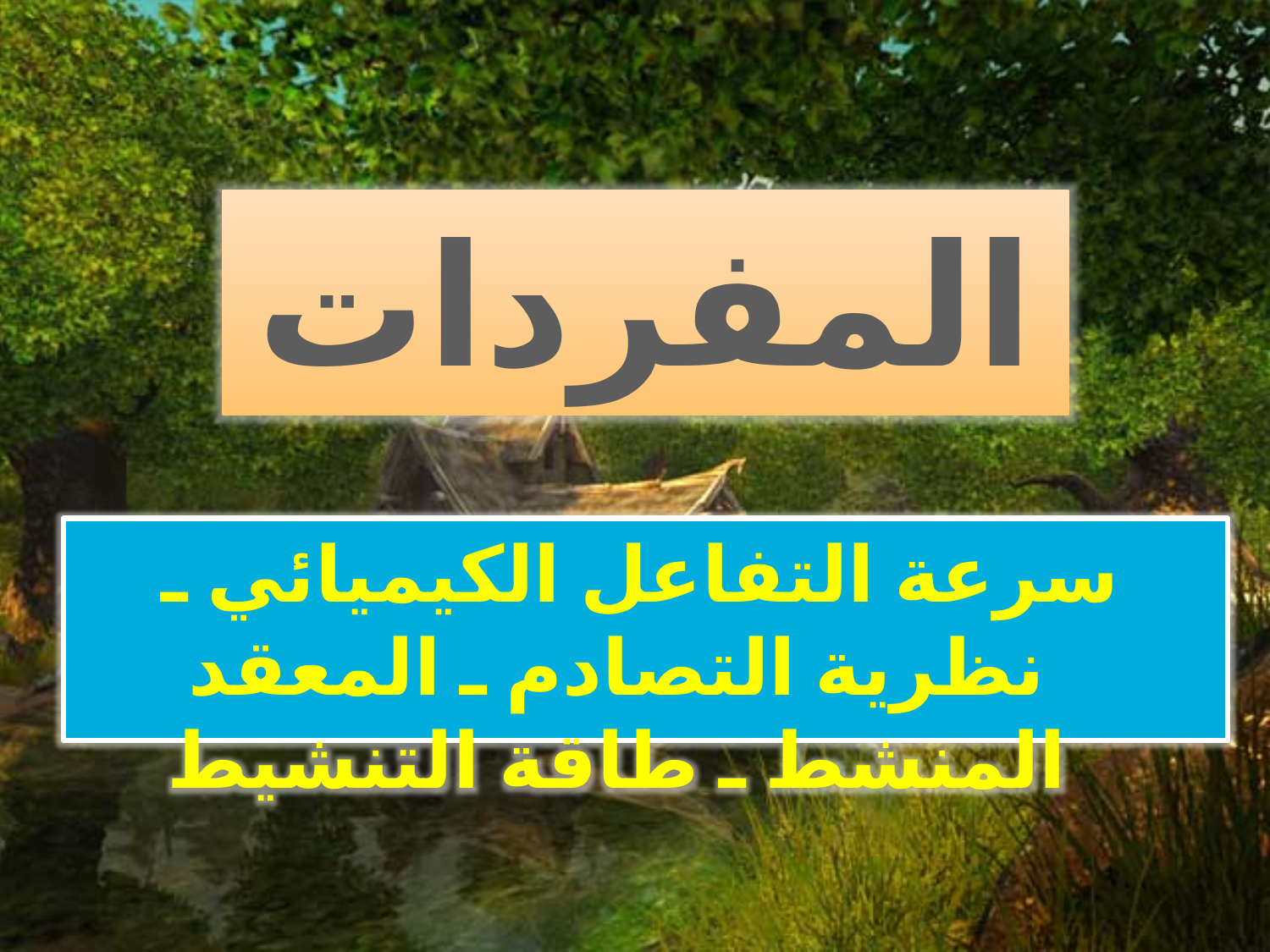

المفردات
سرعة التفاعل الكيميائي ـ نظرية التصادم ـ المعقد المنشط ـ طاقة التنشيط